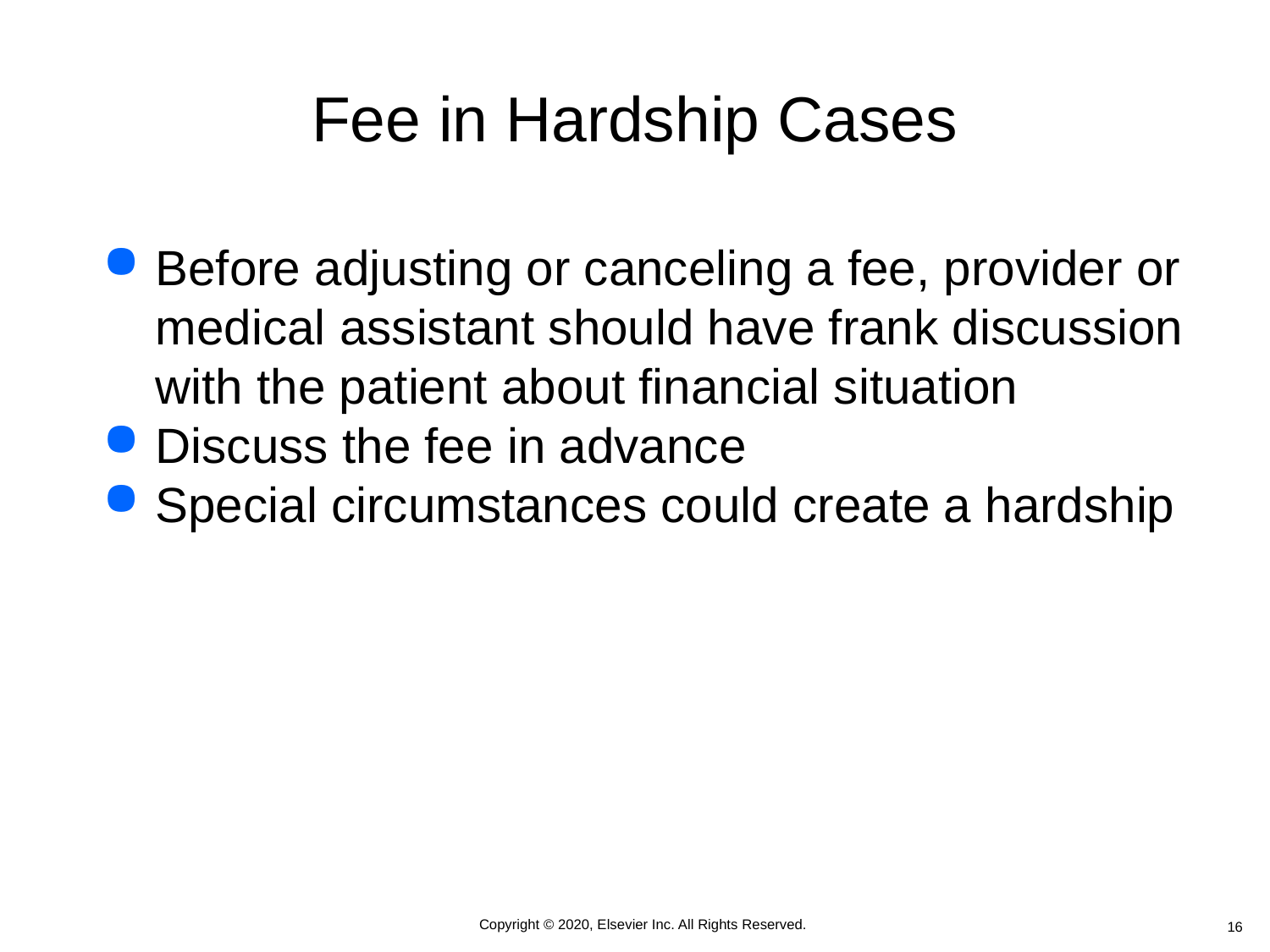

# Fee in Hardship Cases
Before adjusting or canceling a fee, provider or medical assistant should have frank discussion with the patient about financial situation
Discuss the fee in advance
Special circumstances could create a hardship